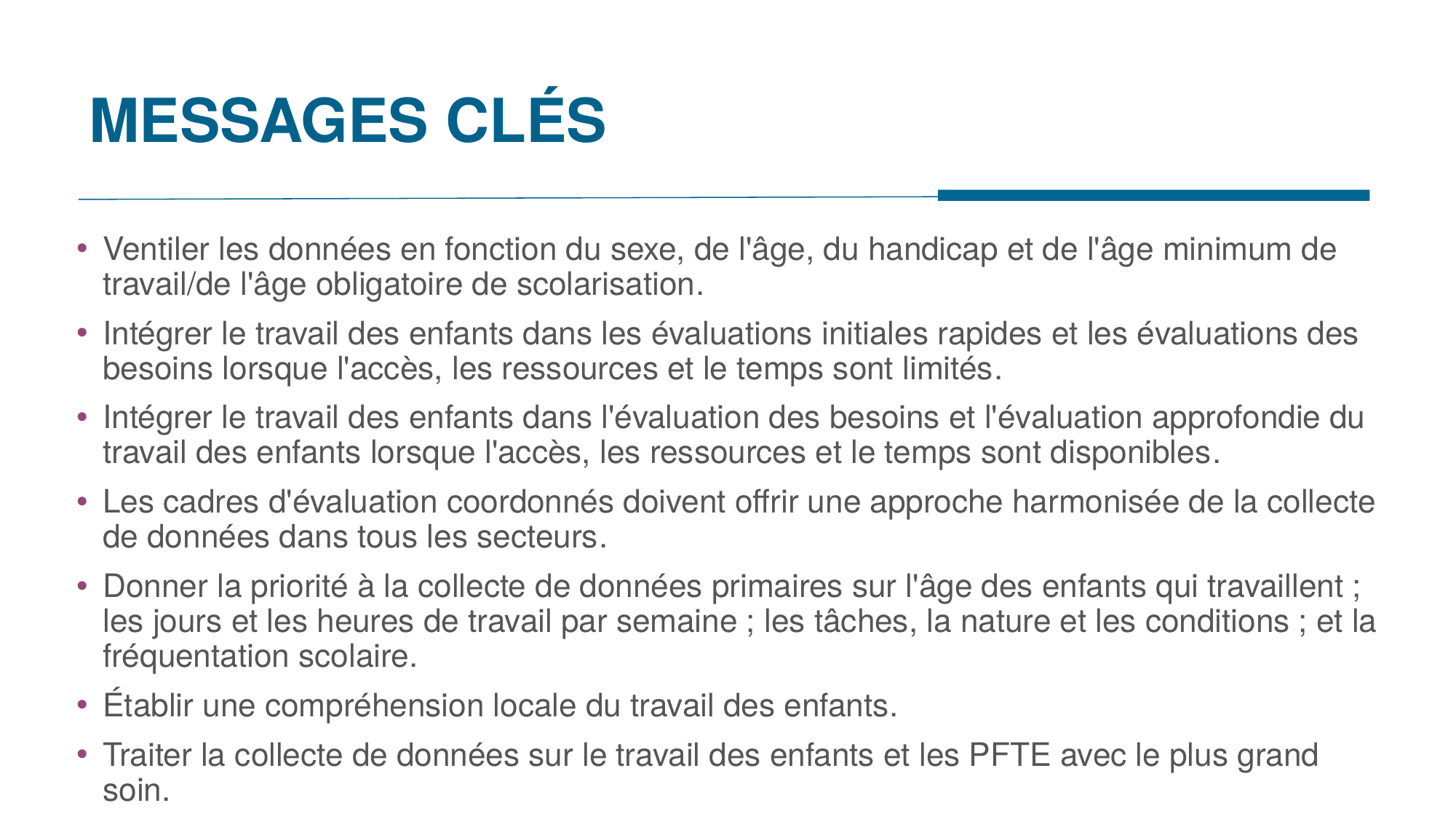

# MESSAGES CLÉS
Ventiler les données en fonction du sexe, de l'âge, du handicap et de l'âge minimum de travail/de l'âge obligatoire de scolarisation.
Intégrer le travail des enfants dans les évaluations initiales rapides et les évaluations des besoins lorsque l'accès, les ressources et le temps sont limités.
Intégrer le travail des enfants dans l'évaluation des besoins et l'évaluation approfondie du travail des enfants lorsque l'accès, les ressources et le temps sont disponibles.
Les cadres d'évaluation coordonnés doivent offrir une approche harmonisée de la collecte de données dans tous les secteurs.
Donner la priorité à la collecte de données primaires sur l'âge des enfants qui travaillent ; les jours et les heures de travail par semaine ; les tâches, la nature et les conditions ; et la fréquentation scolaire.
Établir une compréhension locale du travail des enfants.
Traiter la collecte de données sur le travail des enfants et les PFTE avec le plus grand soin.